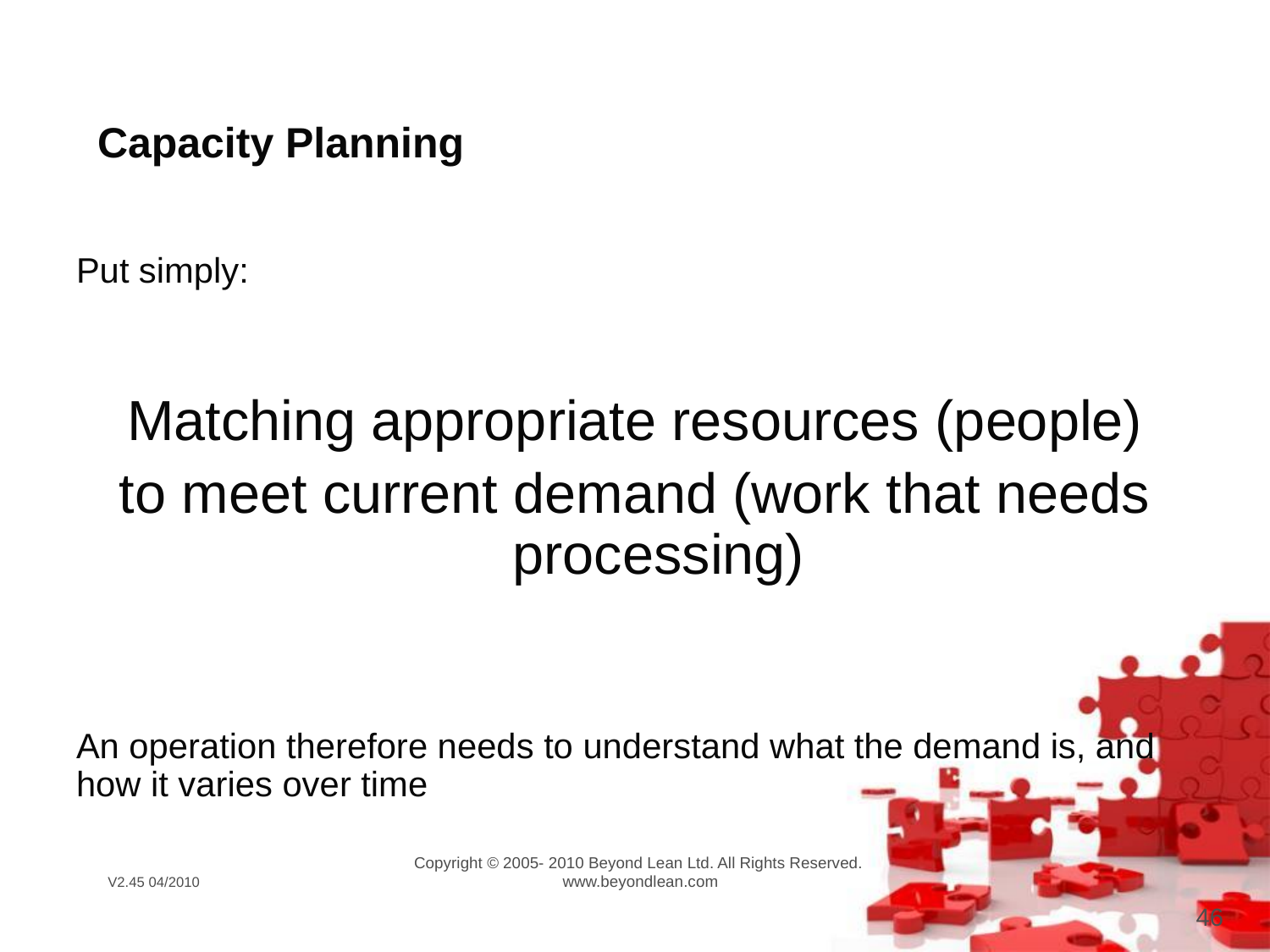

# Capacity Planning
Put simply:

Matching appropriate resources (people)
to meet current demand (work that needs processing)

An operation therefore needs to understand what the demand is, and how it varies over time
46